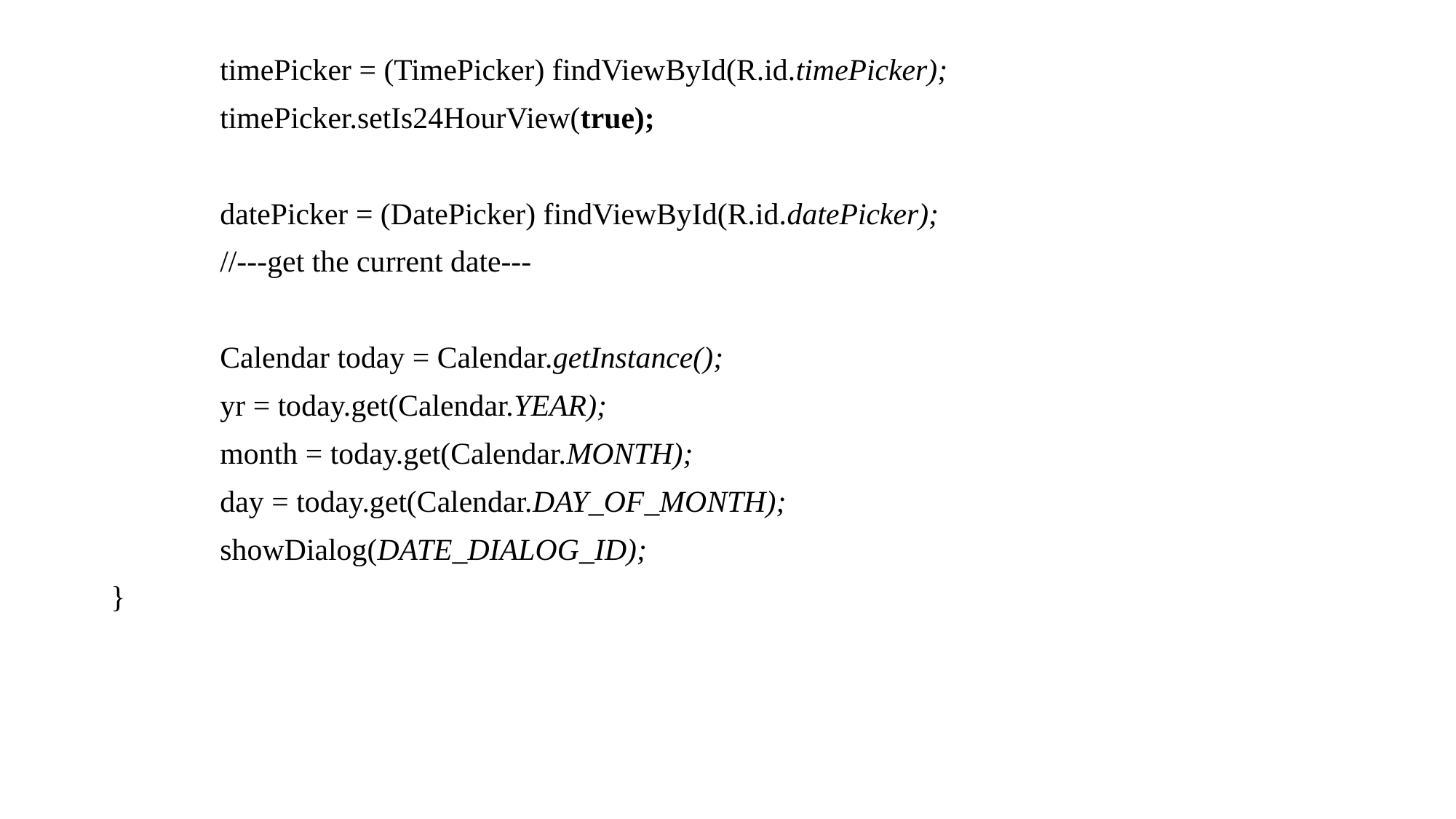

timePicker = (TimePicker) findViewById(R.id.timePicker);
	timePicker.setIs24HourView(true);

	datePicker = (DatePicker) findViewById(R.id.datePicker);
	//---get the current date---

	Calendar today = Calendar.getInstance();
	yr = today.get(Calendar.YEAR);
	month = today.get(Calendar.MONTH);
	day = today.get(Calendar.DAY_OF_MONTH);
	showDialog(DATE_DIALOG_ID);
}